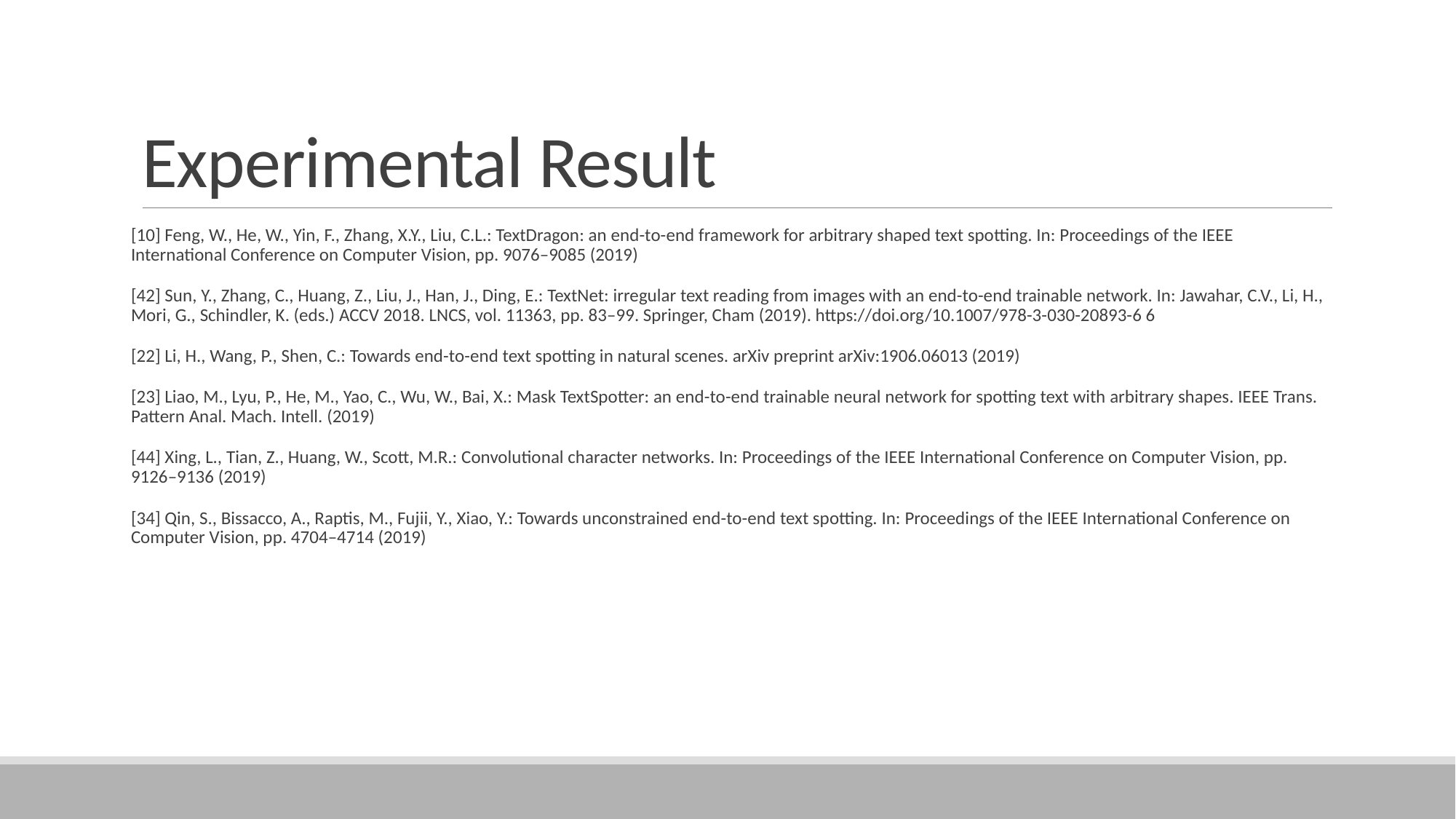

# Experimental Result
[10] Feng, W., He, W., Yin, F., Zhang, X.Y., Liu, C.L.: TextDragon: an end-to-end framework for arbitrary shaped text spotting. In: Proceedings of the IEEE International Conference on Computer Vision, pp. 9076–9085 (2019)
[42] Sun, Y., Zhang, C., Huang, Z., Liu, J., Han, J., Ding, E.: TextNet: irregular text reading from images with an end-to-end trainable network. In: Jawahar, C.V., Li, H., Mori, G., Schindler, K. (eds.) ACCV 2018. LNCS, vol. 11363, pp. 83–99. Springer, Cham (2019). https://doi.org/10.1007/978-3-030-20893-6 6
[22] Li, H., Wang, P., Shen, C.: Towards end-to-end text spotting in natural scenes. arXiv preprint arXiv:1906.06013 (2019)
[23] Liao, M., Lyu, P., He, M., Yao, C., Wu, W., Bai, X.: Mask TextSpotter: an end-to-end trainable neural network for spotting text with arbitrary shapes. IEEE Trans. Pattern Anal. Mach. Intell. (2019)
[44] Xing, L., Tian, Z., Huang, W., Scott, M.R.: Convolutional character networks. In: Proceedings of the IEEE International Conference on Computer Vision, pp. 9126–9136 (2019)
[34] Qin, S., Bissacco, A., Raptis, M., Fujii, Y., Xiao, Y.: Towards unconstrained end-to-end text spotting. In: Proceedings of the IEEE International Conference on Computer Vision, pp. 4704–4714 (2019)